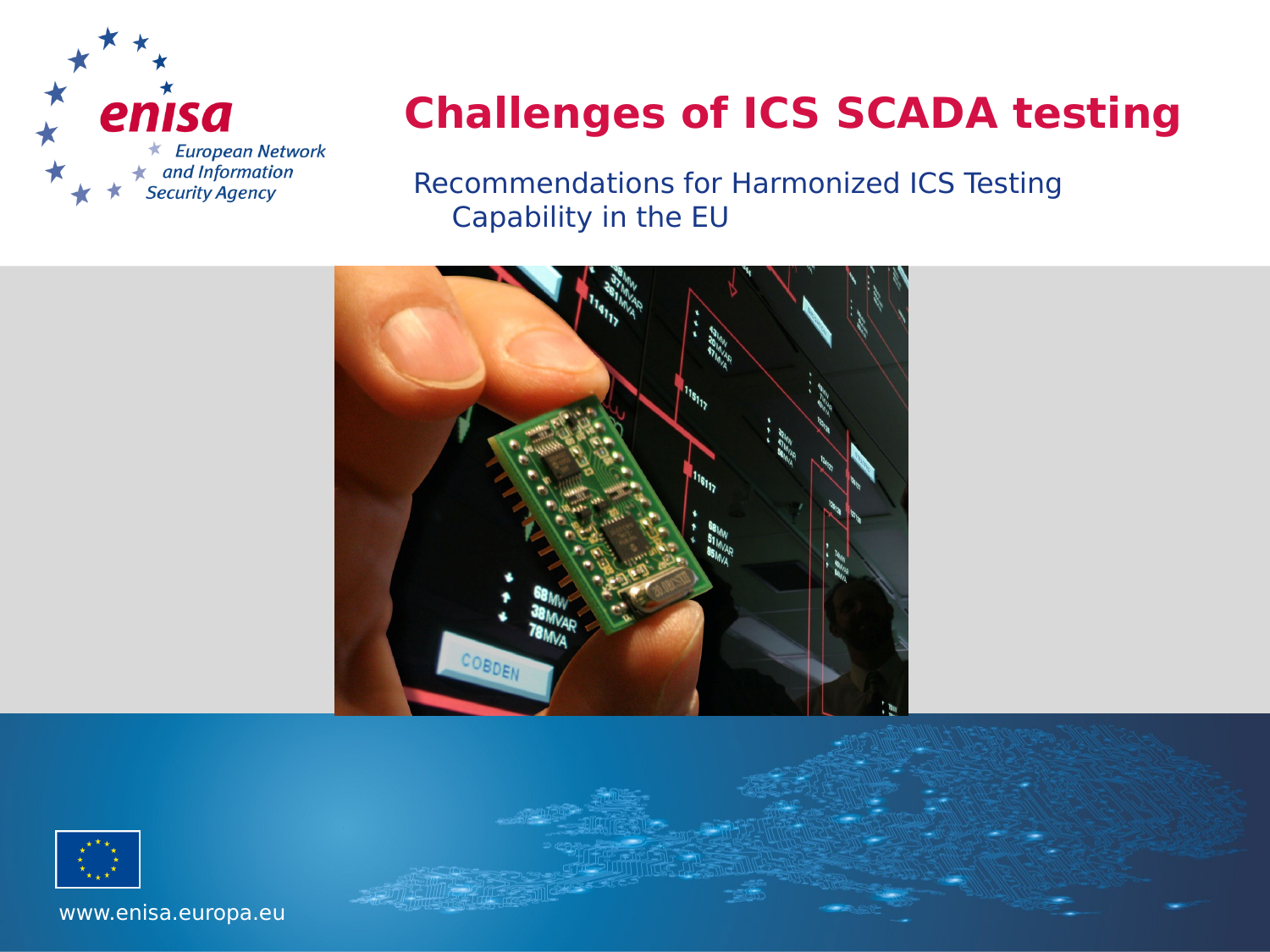

# Challenges of ICS SCADA testing
 Recommendations for Harmonized ICS Testing Capability in the EU